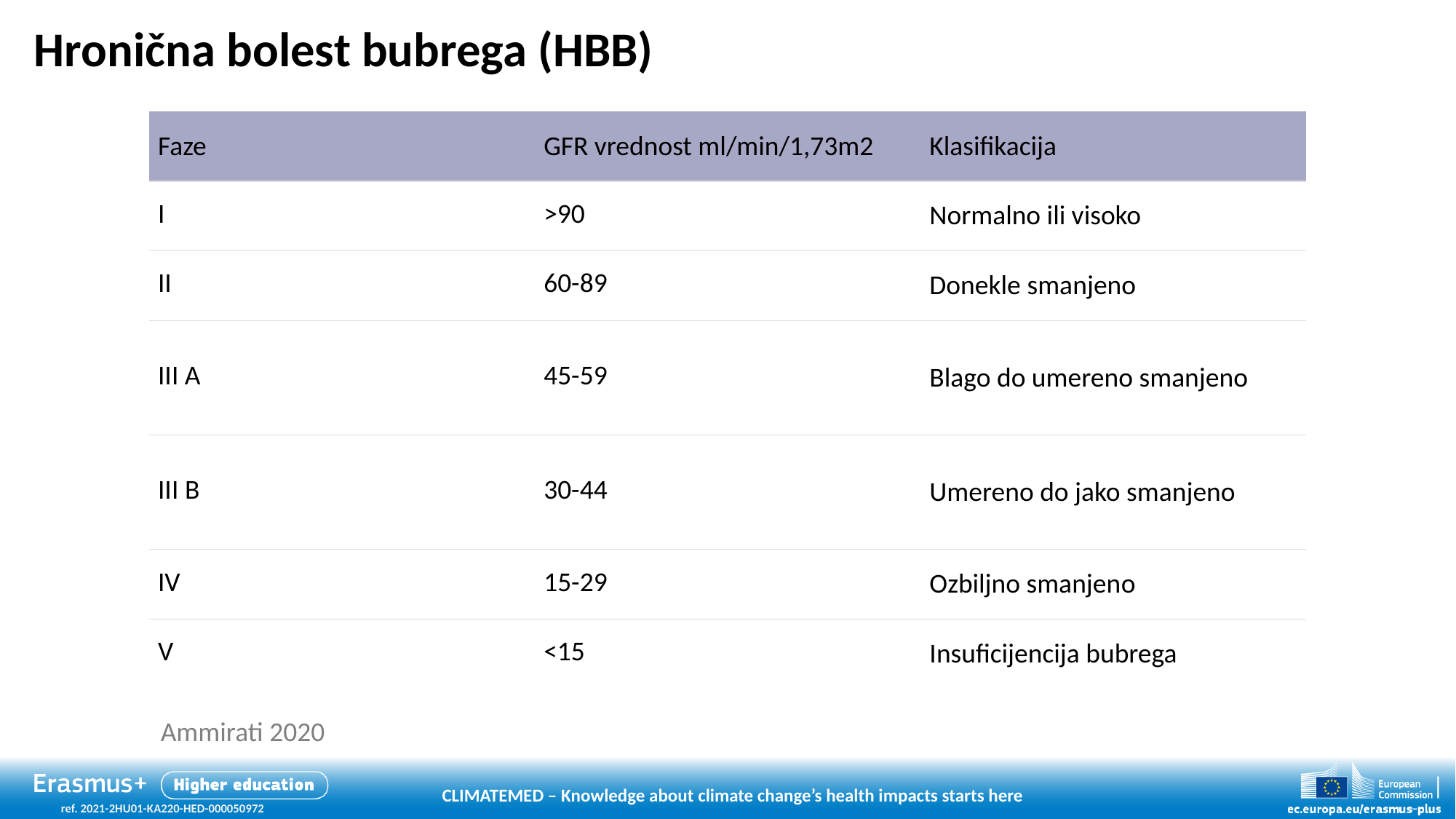

# Hronična bolest bubrega (HBB)

| Faze | GFR vrednost ml/min/1,73m2 | Klasifikacija |
| --- | --- | --- |
| I | >90 | Normalno ili visoko |
| II | 60-89 | Donekle smanjeno |
| III A | 45-59 | Blago do umereno smanjeno |
| III B | 30-44 | Umereno do jako smanjeno |
| IV | 15-29 | Ozbiljno smanjeno |
| V | <15 | Insuficijencija bubrega |
Ammirati 2020